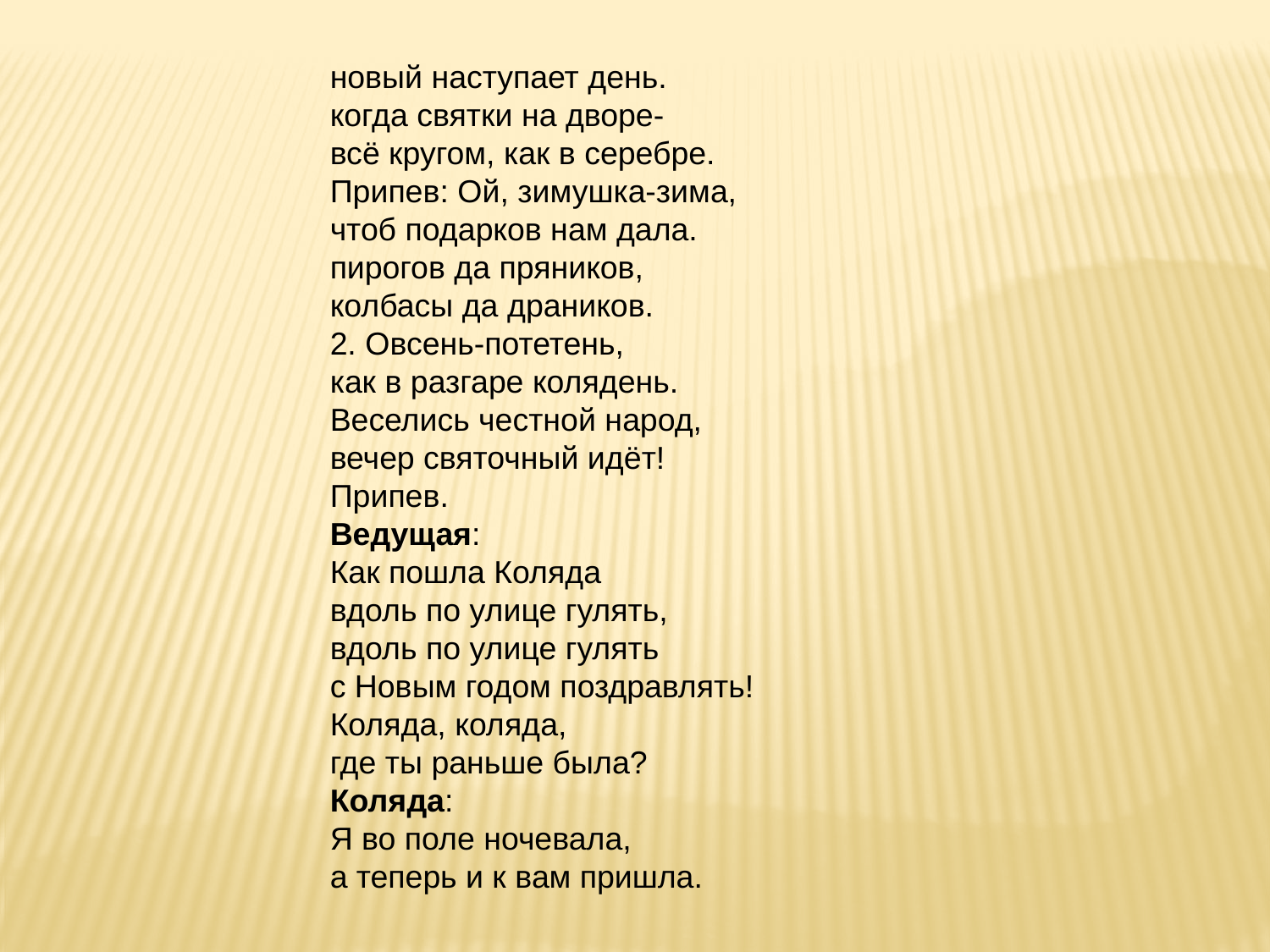

новый наступает день.
когда святки на дворе-
всё кругом, как в серебре.
Припев: Ой, зимушка-зима,
чтоб подарков нам дала.
пирогов да пряников,
колбасы да драников.
2. Овсень-потетень,
как в разгаре колядень.
Веселись честной народ,
вечер святочный идёт!
Припев.
Ведущая:
Как пошла Коляда
вдоль по улице гулять,
вдоль по улице гулять
с Новым годом поздравлять!
Коляда, коляда,
где ты раньше была?
Коляда:
Я во поле ночевала,
а теперь и к вам пришла.